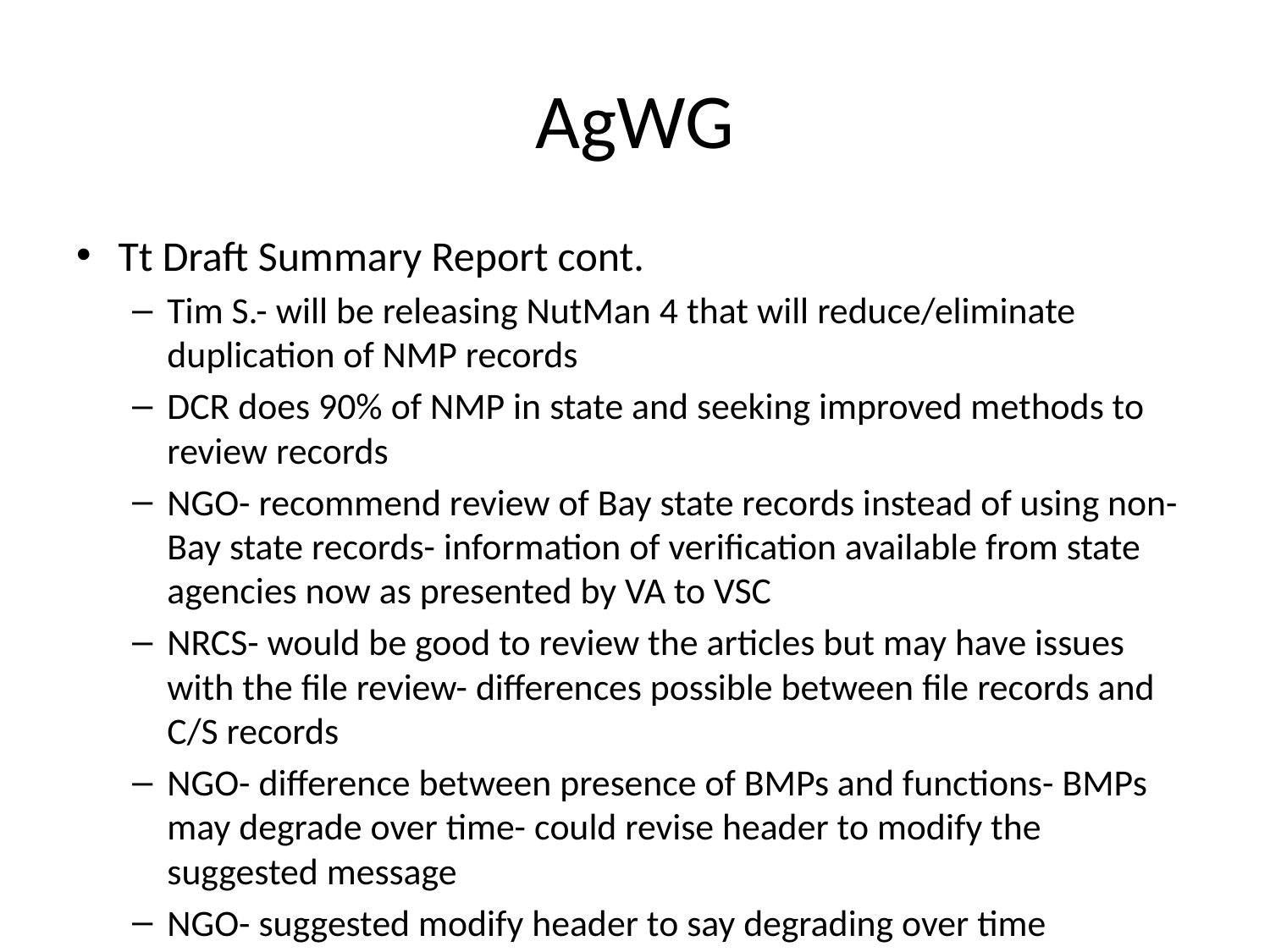

# AgWG
Tt Draft Summary Report cont.
Tim S.- will be releasing NutMan 4 that will reduce/eliminate duplication of NMP records
DCR does 90% of NMP in state and seeking improved methods to review records
NGO- recommend review of Bay state records instead of using non-Bay state records- information of verification available from state agencies now as presented by VA to VSC
NRCS- would be good to review the articles but may have issues with the file review- differences possible between file records and C/S records
NGO- difference between presence of BMPs and functions- BMPs may degrade over time- could revise header to modify the suggested message
NGO- suggested modify header to say degrading over time